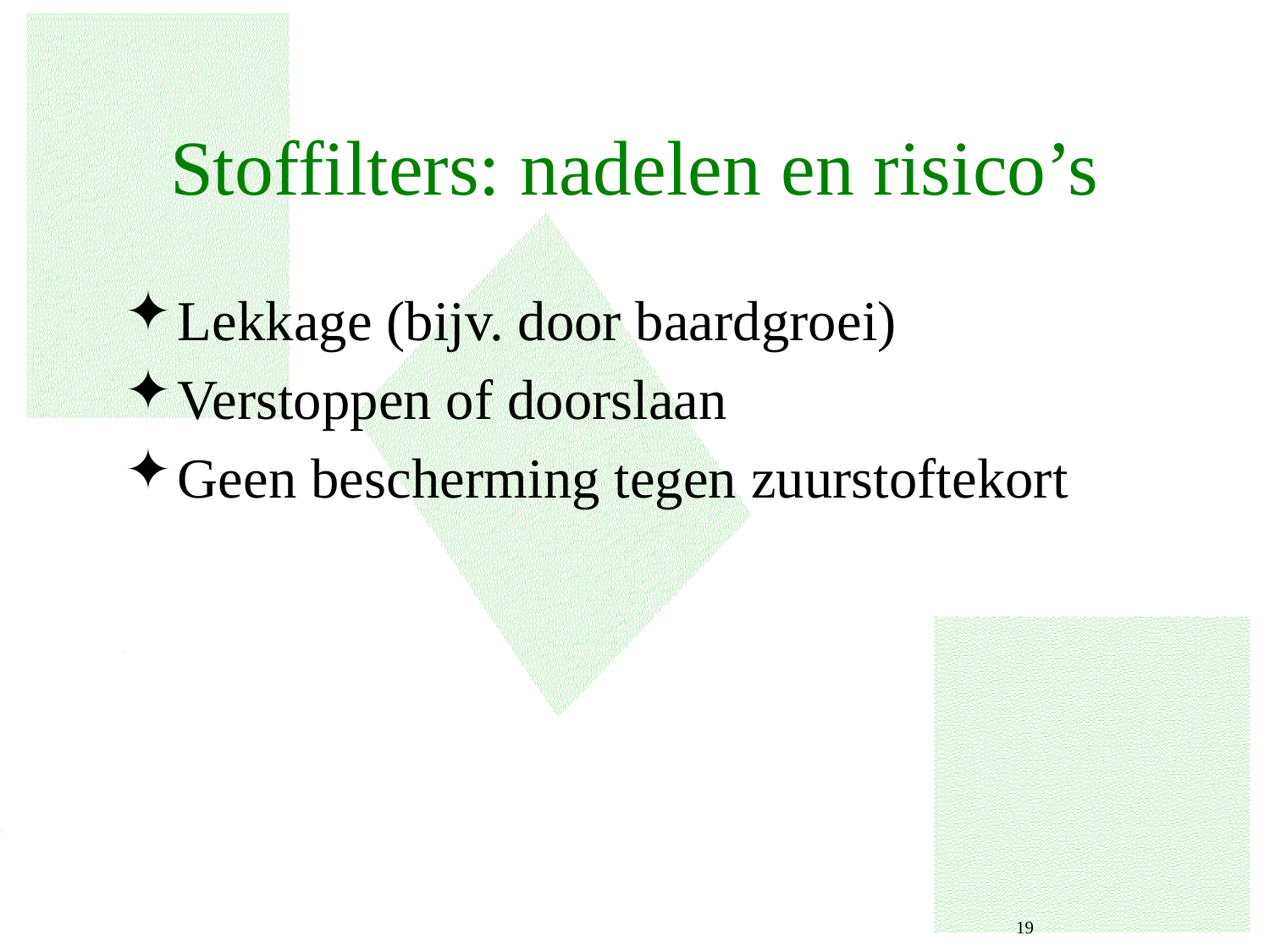

# Stoffilters: nadelen en risico’s
Lekkage (bijv. door baardgroei)
Verstoppen of doorslaan
Geen bescherming tegen zuurstoftekort

                     19